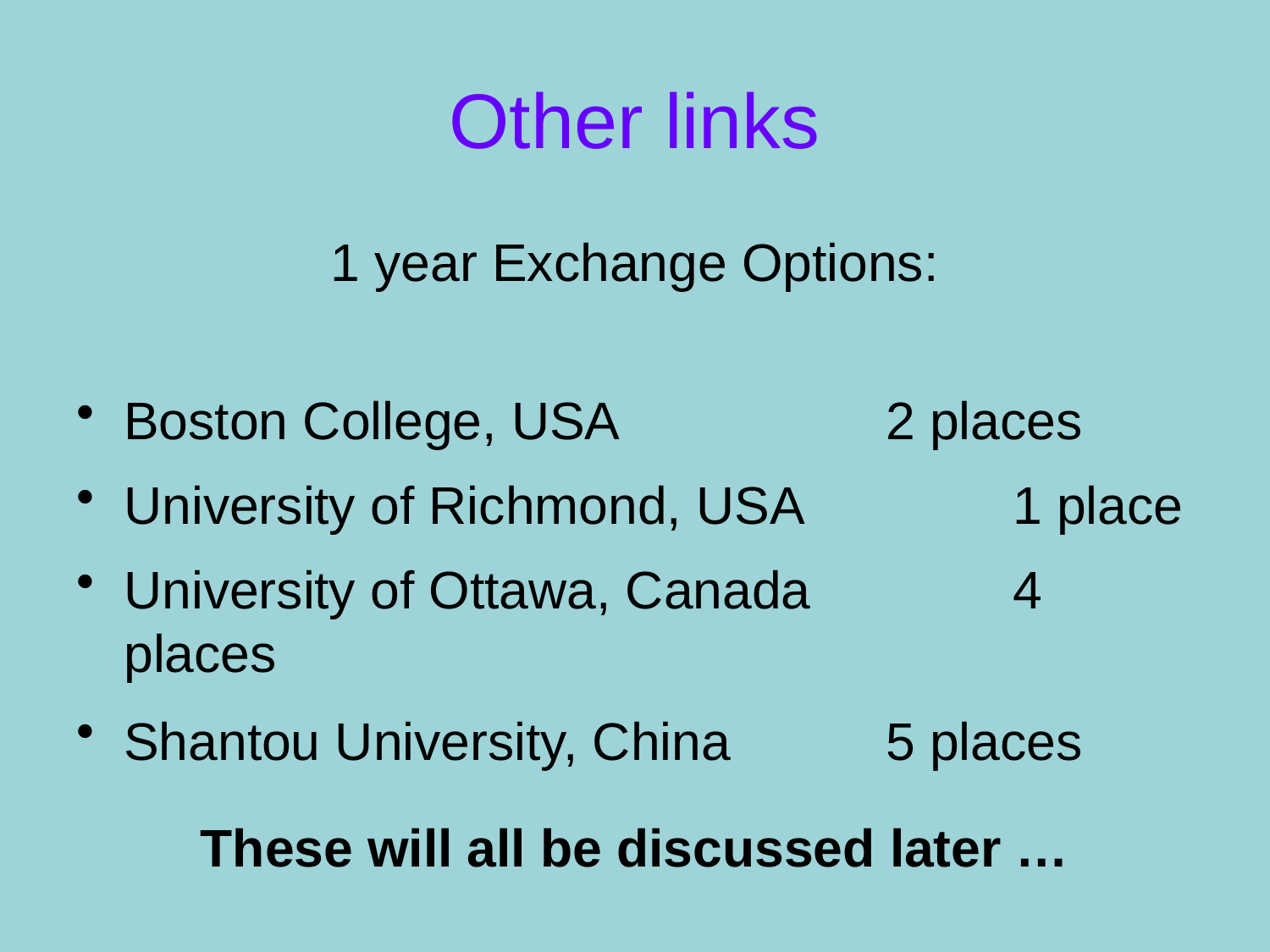

# Other links
1 year Exchange Options:

Boston College, USA			2 places
University of Richmond, USA		1 place
University of Ottawa, Canada		4 places
Shantou University, China		5 places
These will all be discussed later …